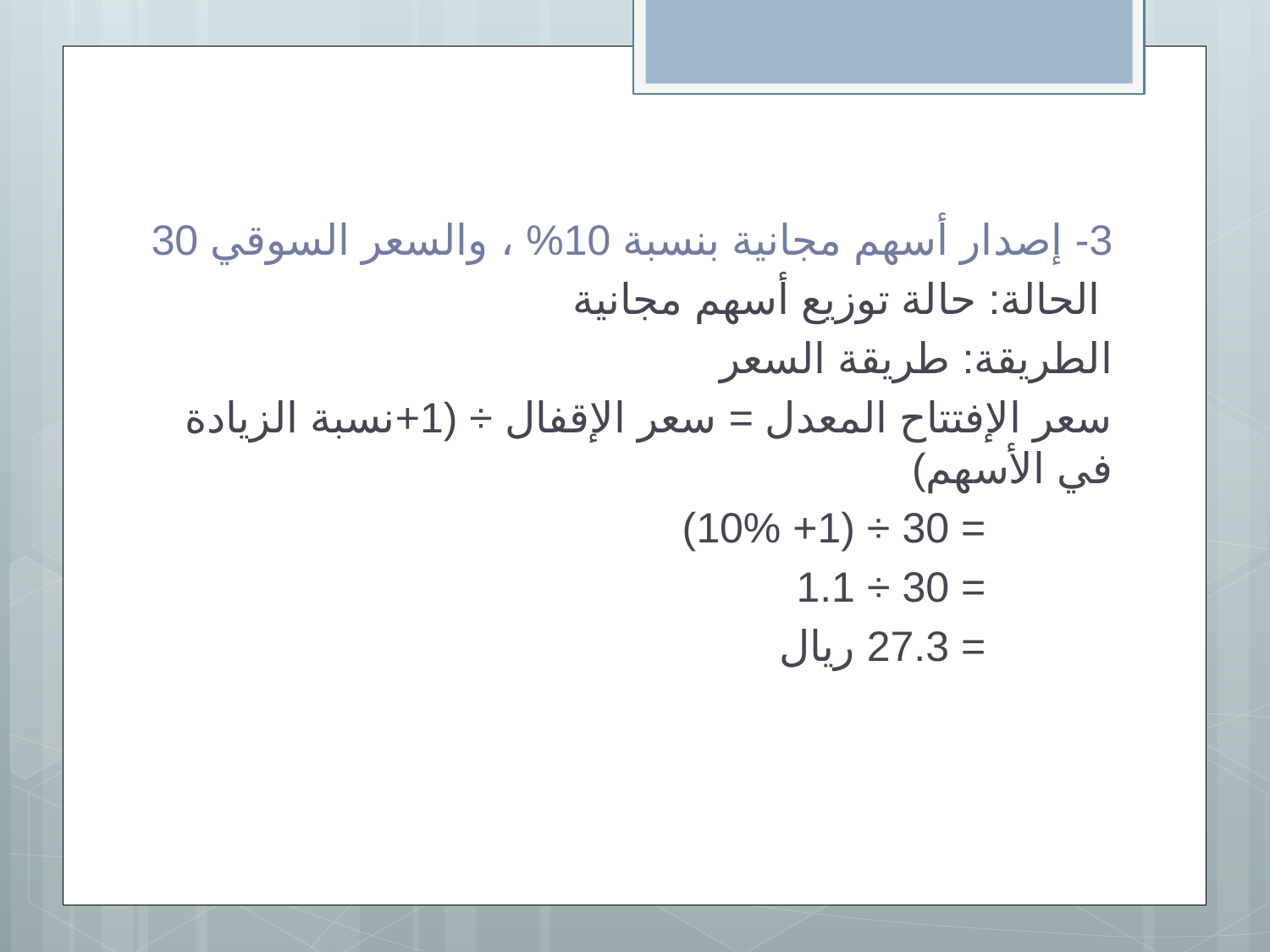

3- إصدار أسهم مجانية بنسبة 10% ، والسعر السوقي 30
 الحالة: حالة توزيع أسهم مجانية
الطريقة: طريقة السعر
سعر الإفتتاح المعدل = سعر الإقفال ÷ (1+نسبة الزيادة في الأسهم)
		= 30 ÷ (1+ 10%)
		= 30 ÷ 1.1
		= 27.3 ريال